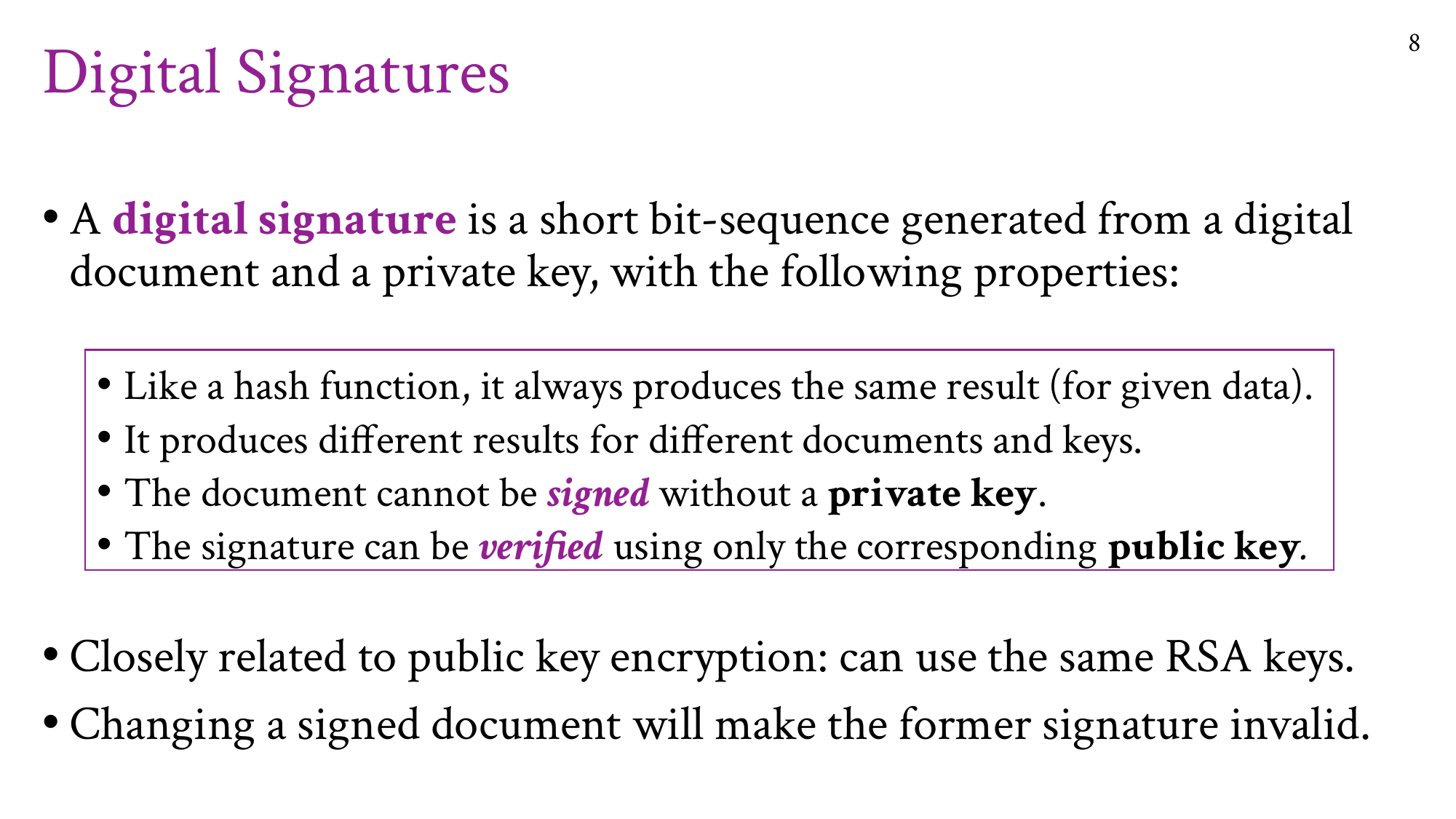

# Digital Signatures
A digital signature is a short bit-sequence generated from a digital document and a private key, with the following properties:
Like a hash function, it always produces the same result (for given data).
It produces different results for different documents and keys.
The document cannot be signed without a private key.
The signature can be verified using only the corresponding public key.
Closely related to public key encryption: can use the same RSA keys.
Changing a signed document will make the former signature invalid.